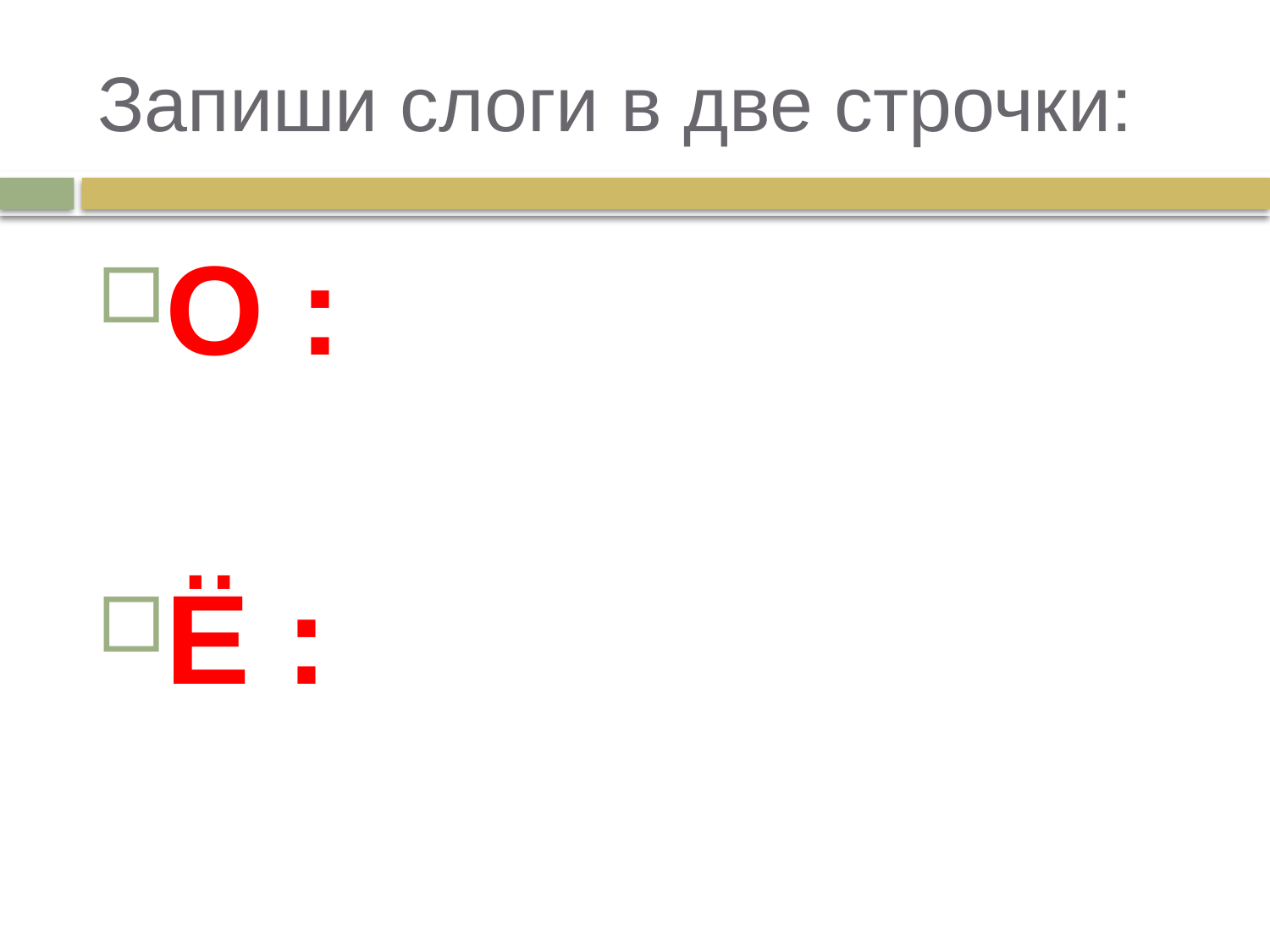

# Запиши слоги в две строчки:
О :

Ё :